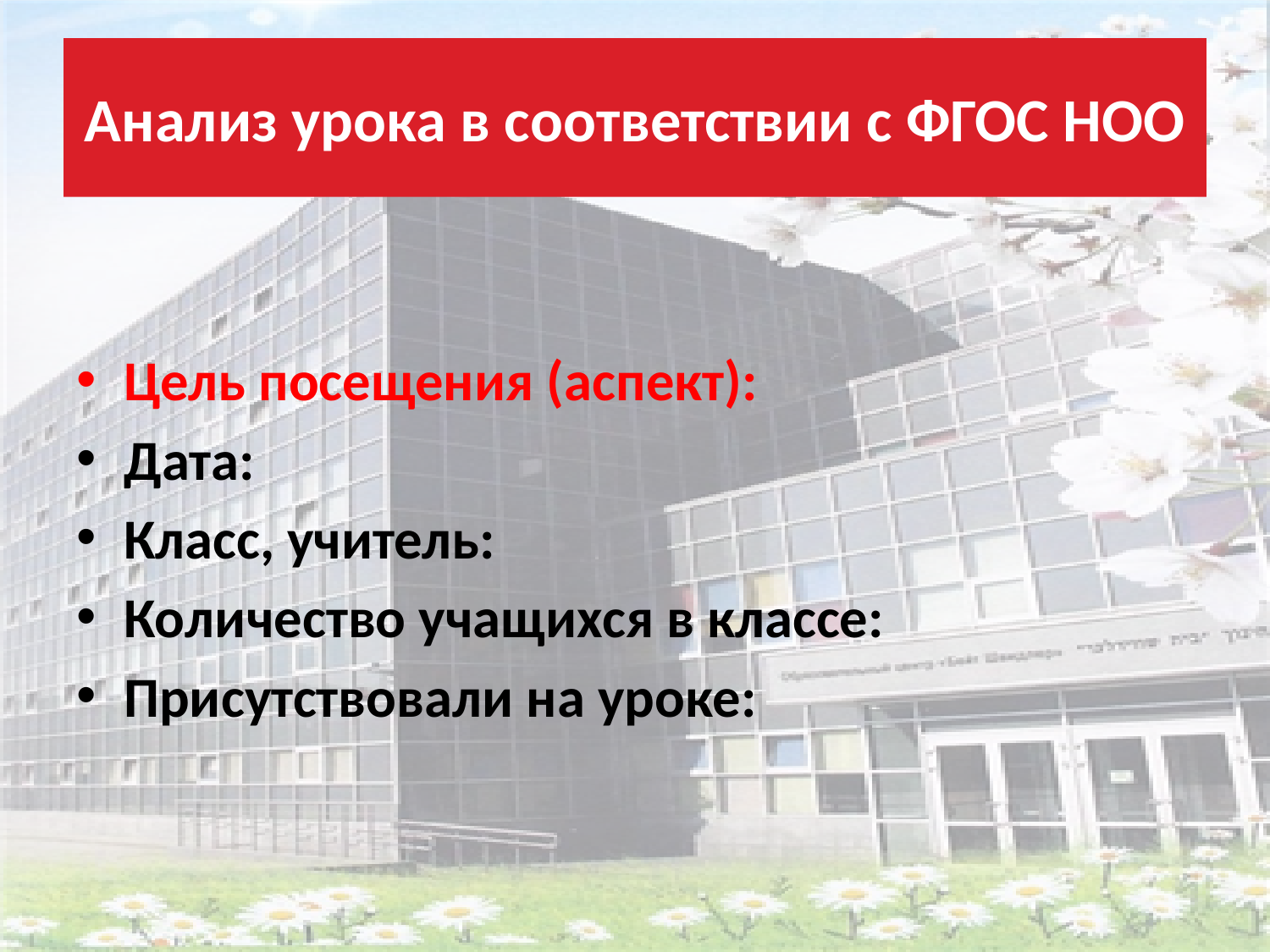

# Анализ урока в соответствии с ФГОС НОО
Цель посещения (аспект):
Дата:
Класс, учитель:
Количество учащихся в классе:
Присутствовали на уроке: